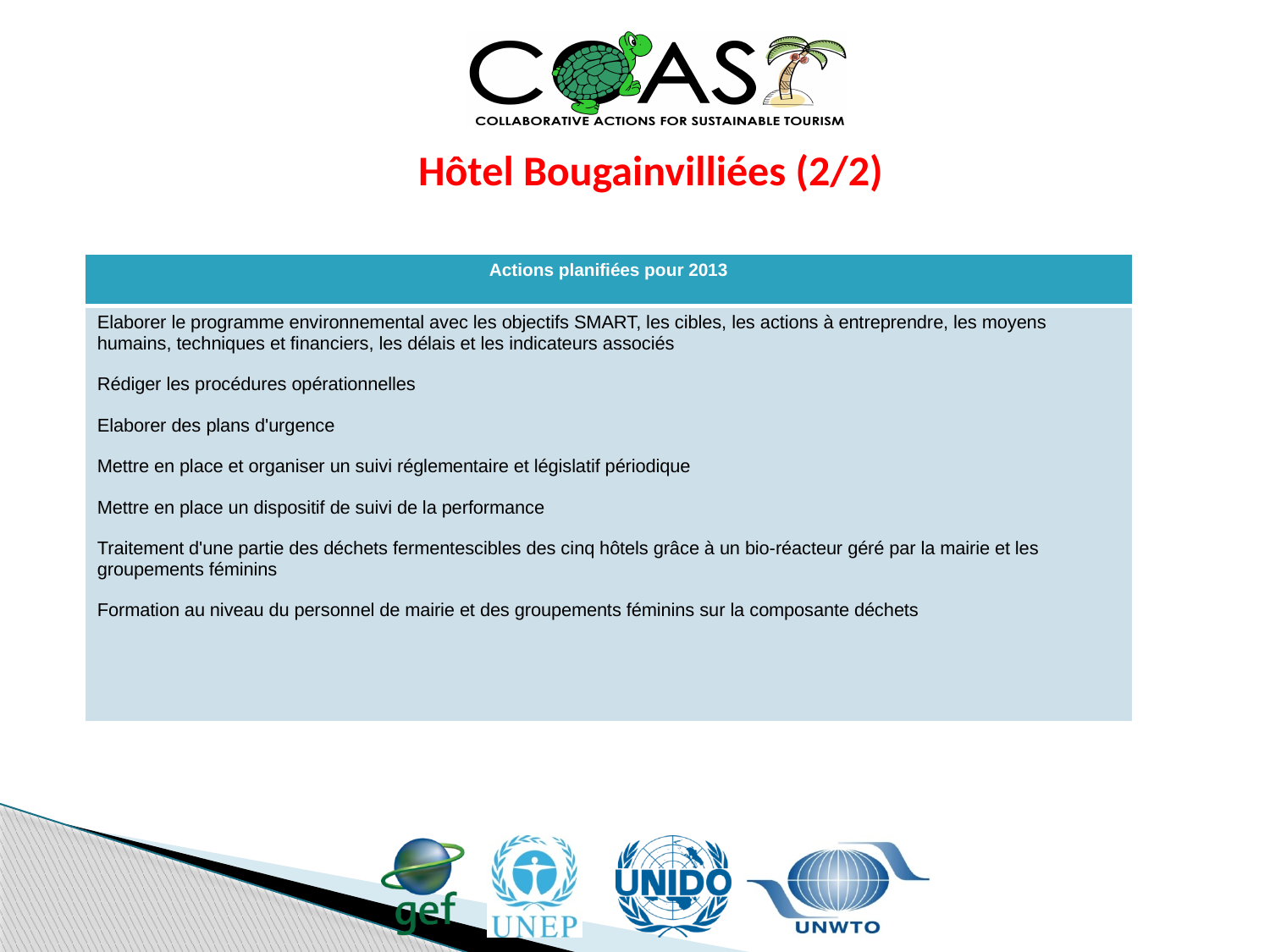

Hôtel Bougainvilliées (2/2)
| Actions planifiées pour 2013 |
| --- |
| Elaborer le programme environnemental avec les objectifs SMART, les cibles, les actions à entreprendre, les moyens humains, techniques et financiers, les délais et les indicateurs associés Rédiger les procédures opérationnelles Elaborer des plans d'urgence Mettre en place et organiser un suivi réglementaire et législatif périodique Mettre en place un dispositif de suivi de la performance Traitement d'une partie des déchets fermentescibles des cinq hôtels grâce à un bio-réacteur géré par la mairie et les groupements féminins Formation au niveau du personnel de mairie et des groupements féminins sur la composante déchets |